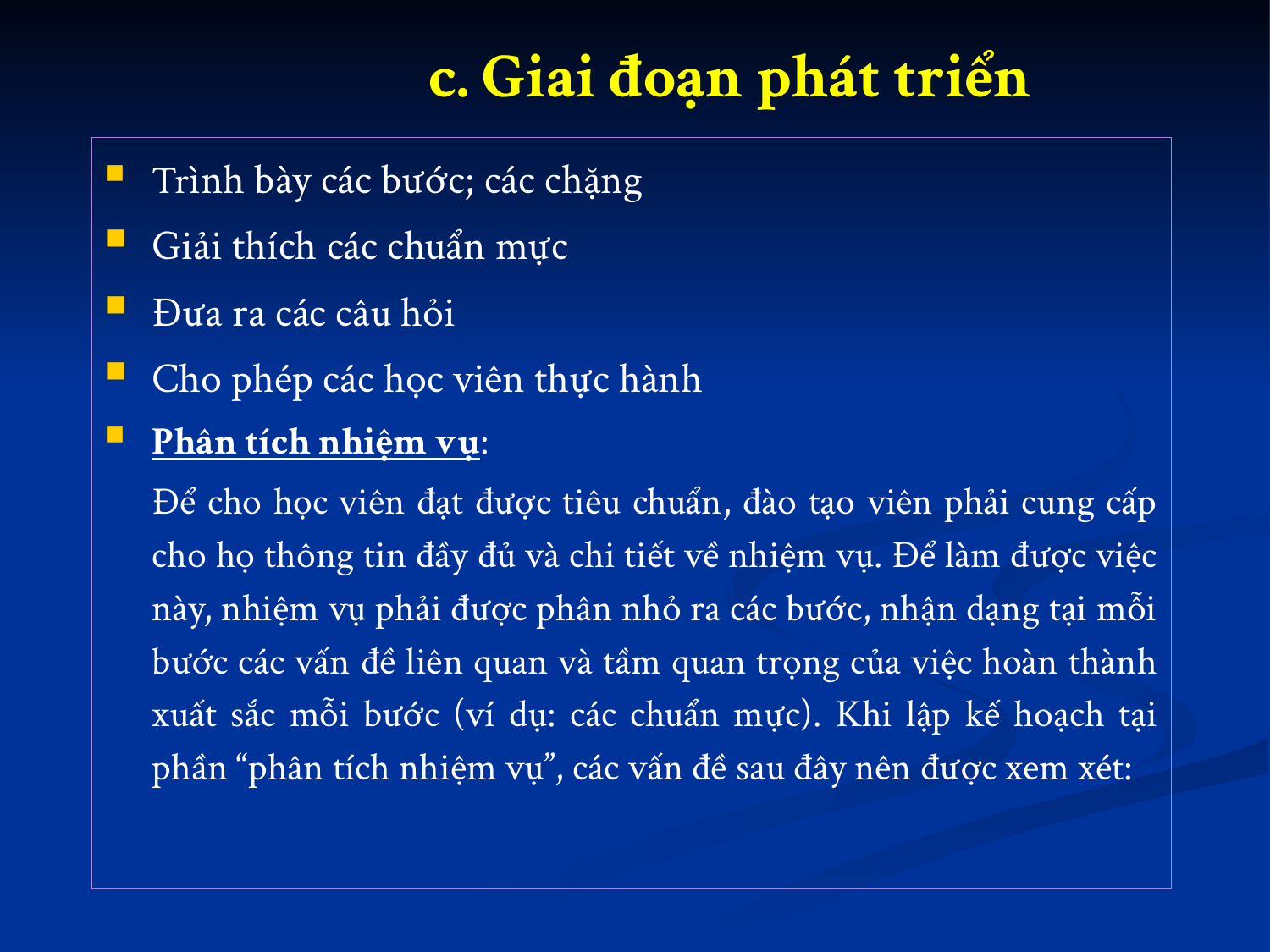

# c. Giai đoạn phát triển
Trình bày các bước; các chặng
Giải thích các chuẩn mực
Đưa ra các câu hỏi
Cho phép các học viên thực hành
Phân tích nhiệm vụ:
	Để cho học viên đạt được tiêu chuẩn, đào tạo viên phải cung cấp cho họ thông tin đầy đủ và chi tiết về nhiệm vụ. Để làm được việc này, nhiệm vụ phải được phân nhỏ ra các bước, nhận dạng tại mỗi bước các vấn đề liên quan và tầm quan trọng của việc hoàn thành xuất sắc mỗi bước (ví dụ: các chuẩn mực). Khi lập kế hoạch tại phần “phân tích nhiệm vụ”, các vấn đề sau đây nên được xem xét: